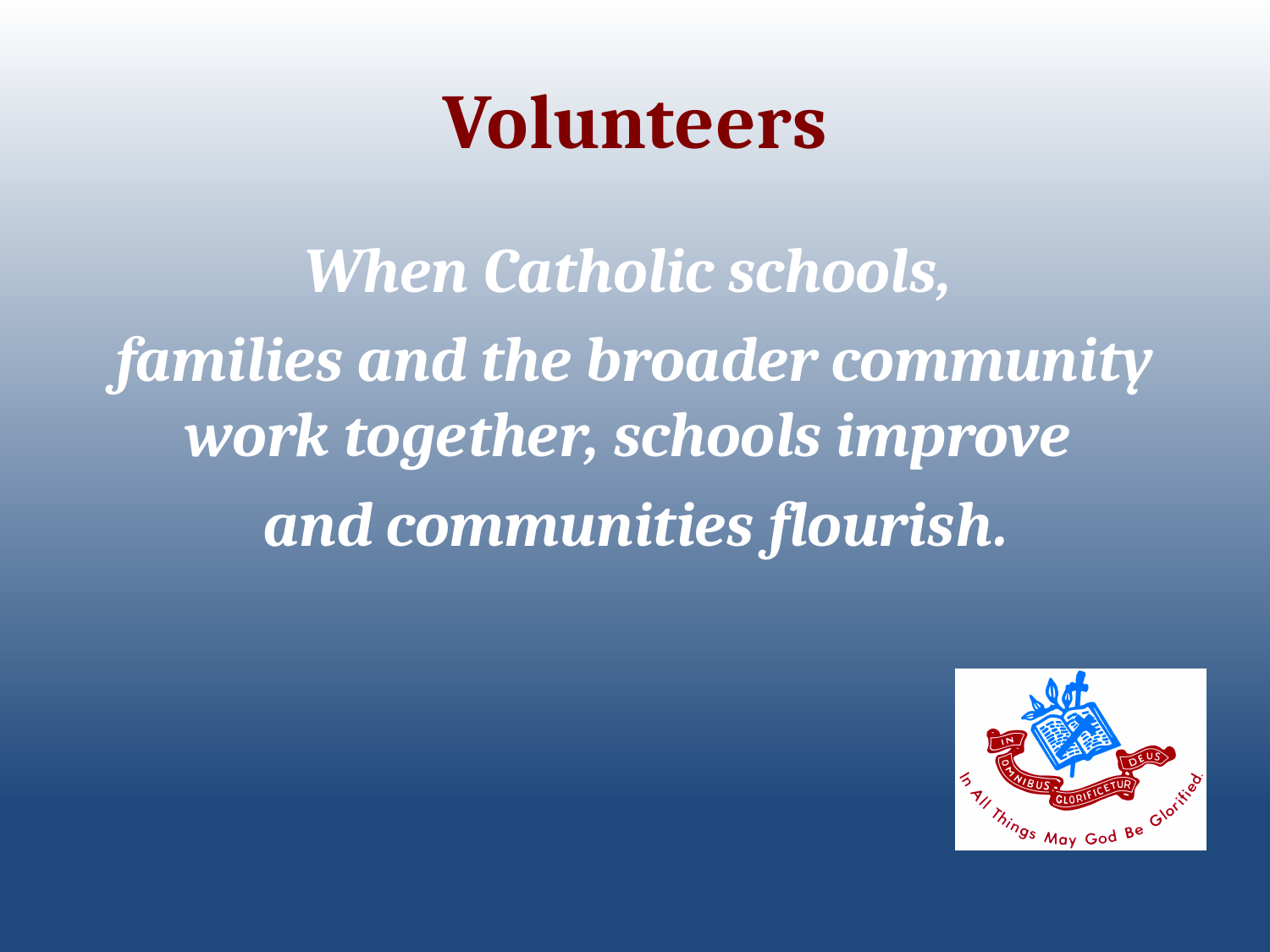

# Volunteers
When Catholic schools,
families and the broader community work together, schools improve
and communities flourish.